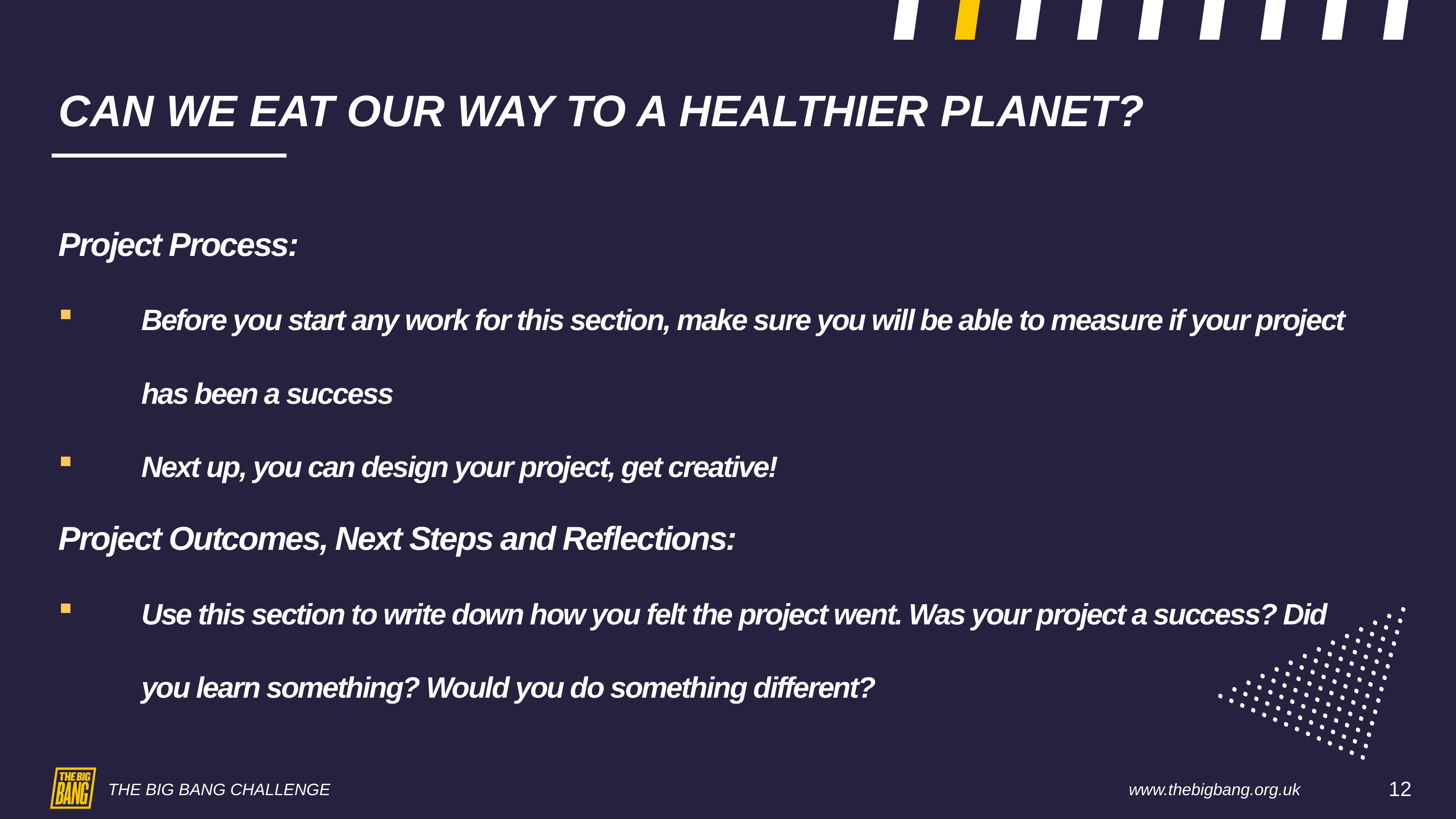

CAN WE EAT OUR WAY TO A HEALTHIER PLANET?
Project Process:
Before you start any work for this section, make sure you will be able to measure if your project has been a success
Next up, you can design your project, get creative!
Project Outcomes, Next Steps and Reflections:
Use this section to write down how you felt the project went. Was your project a success? Did you learn something? Would you do something different?